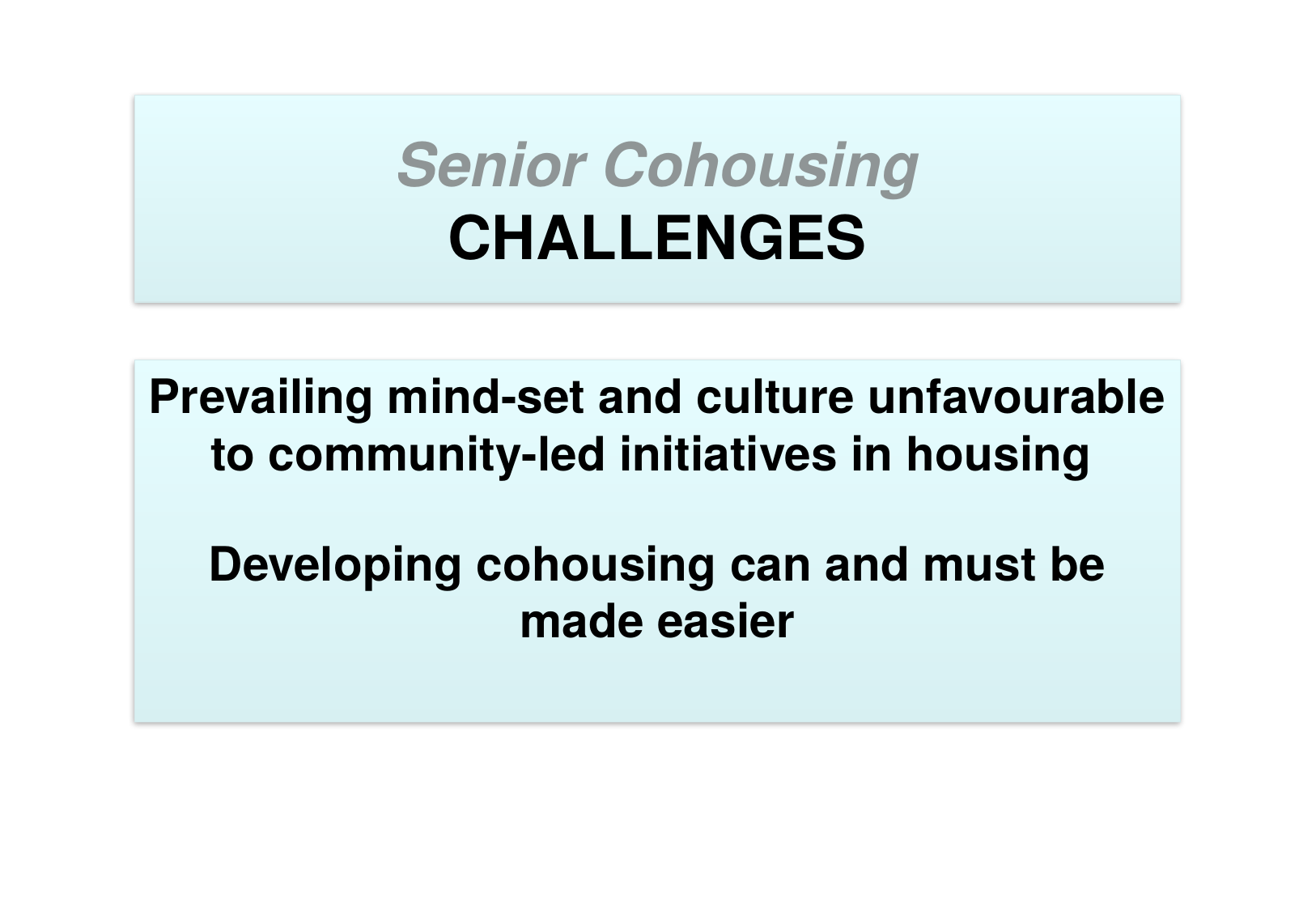

# Senior Cohousing
CHALLENGES
Prevailing mind-set and culture unfavourable to community-led initiatives in housing

Developing cohousing can and must be made easier